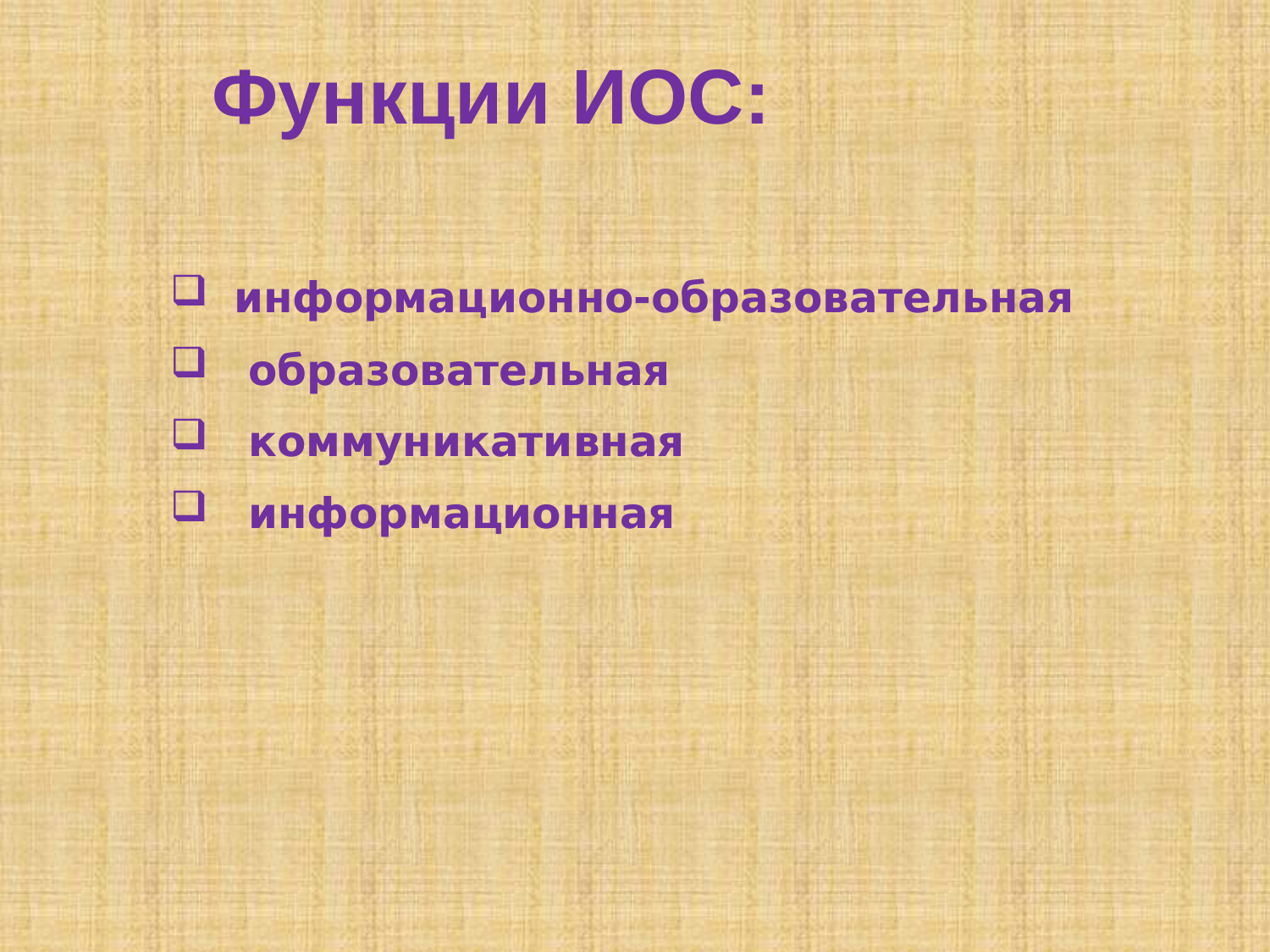

# Функции ИОС:
информационно-образовательная
 образовательная
 коммуникативная
 информационная